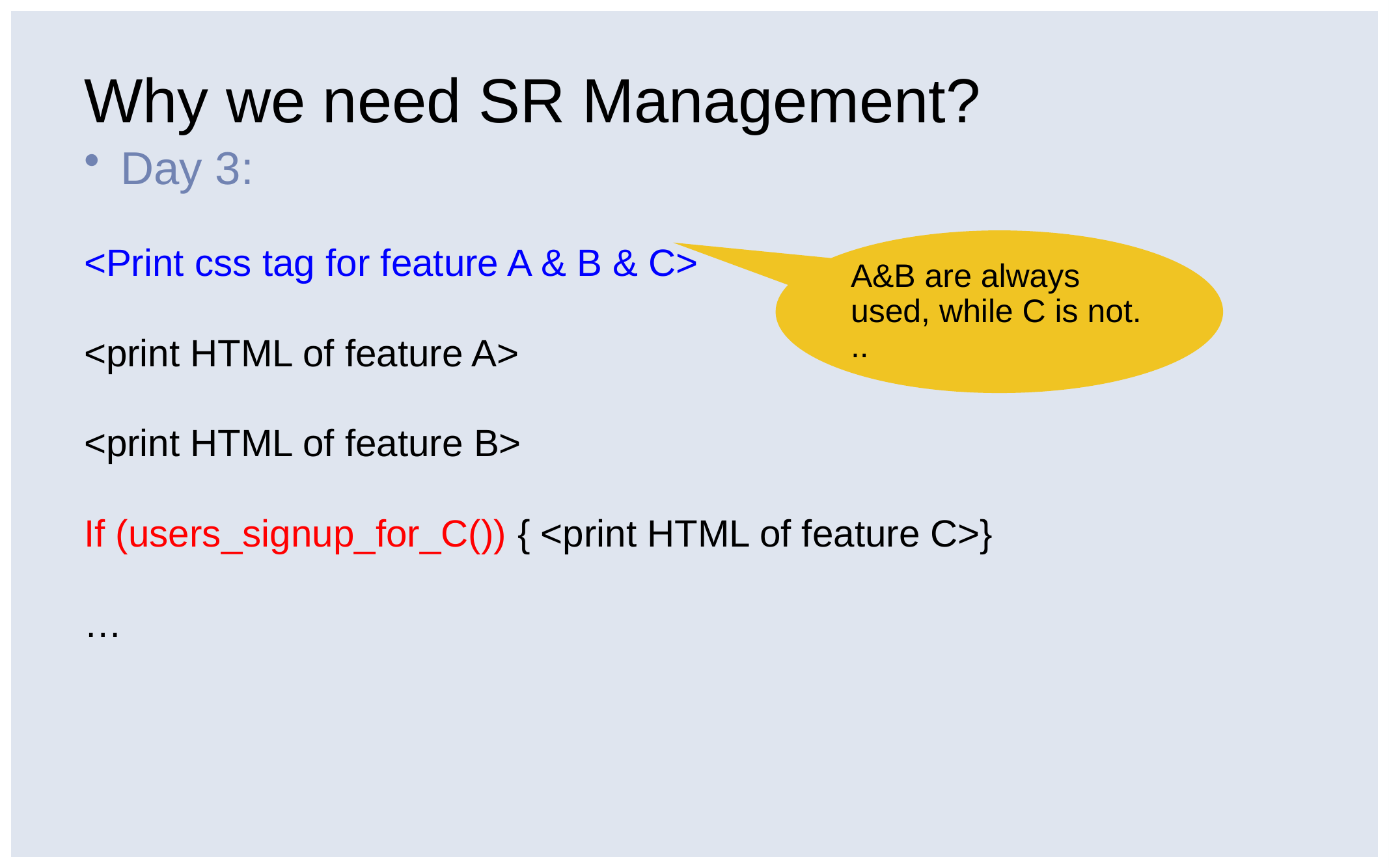

# Why we need SR Management?
Day 3:
<Print css tag for feature A & B & C>
<print HTML of feature A>
<print HTML of feature B>
If (users_signup_for_C()) { <print HTML of feature C>}
…

A&B are always used, while C is not. ..